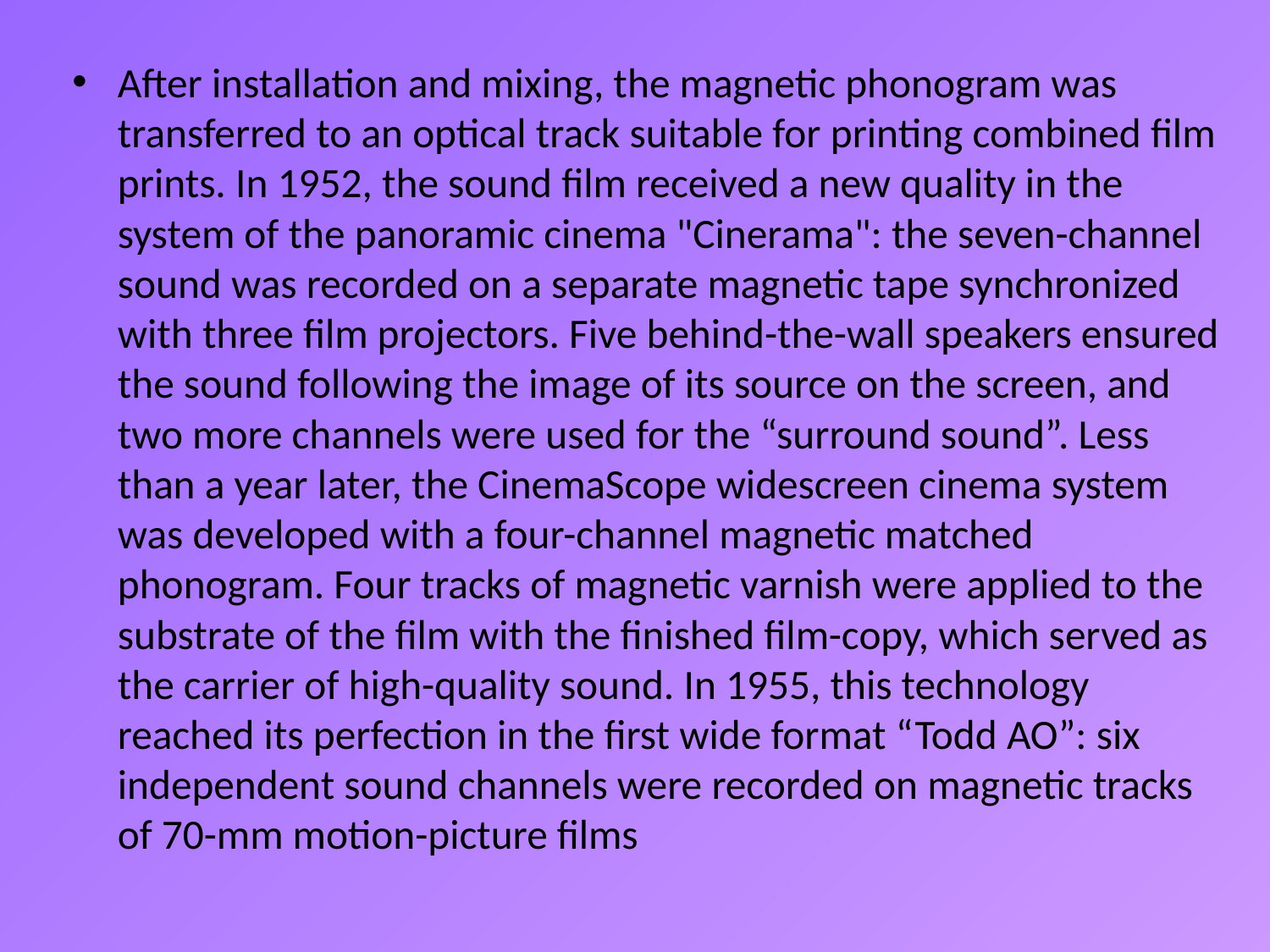

After installation and mixing, the magnetic phonogram was transferred to an optical track suitable for printing combined film prints. In 1952, the sound film received a new quality in the system of the panoramic cinema "Cinerama": the seven-channel sound was recorded on a separate magnetic tape synchronized with three film projectors. Five behind-the-wall speakers ensured the sound following the image of its source on the screen, and two more channels were used for the “surround sound”. Less than a year later, the CinemaScope widescreen cinema system was developed with a four-channel magnetic matched phonogram. Four tracks of magnetic varnish were applied to the substrate of the film with the finished film-copy, which served as the carrier of high-quality sound. In 1955, this technology reached its perfection in the first wide format “Todd AO”: six independent sound channels were recorded on magnetic tracks of 70-mm motion-picture films